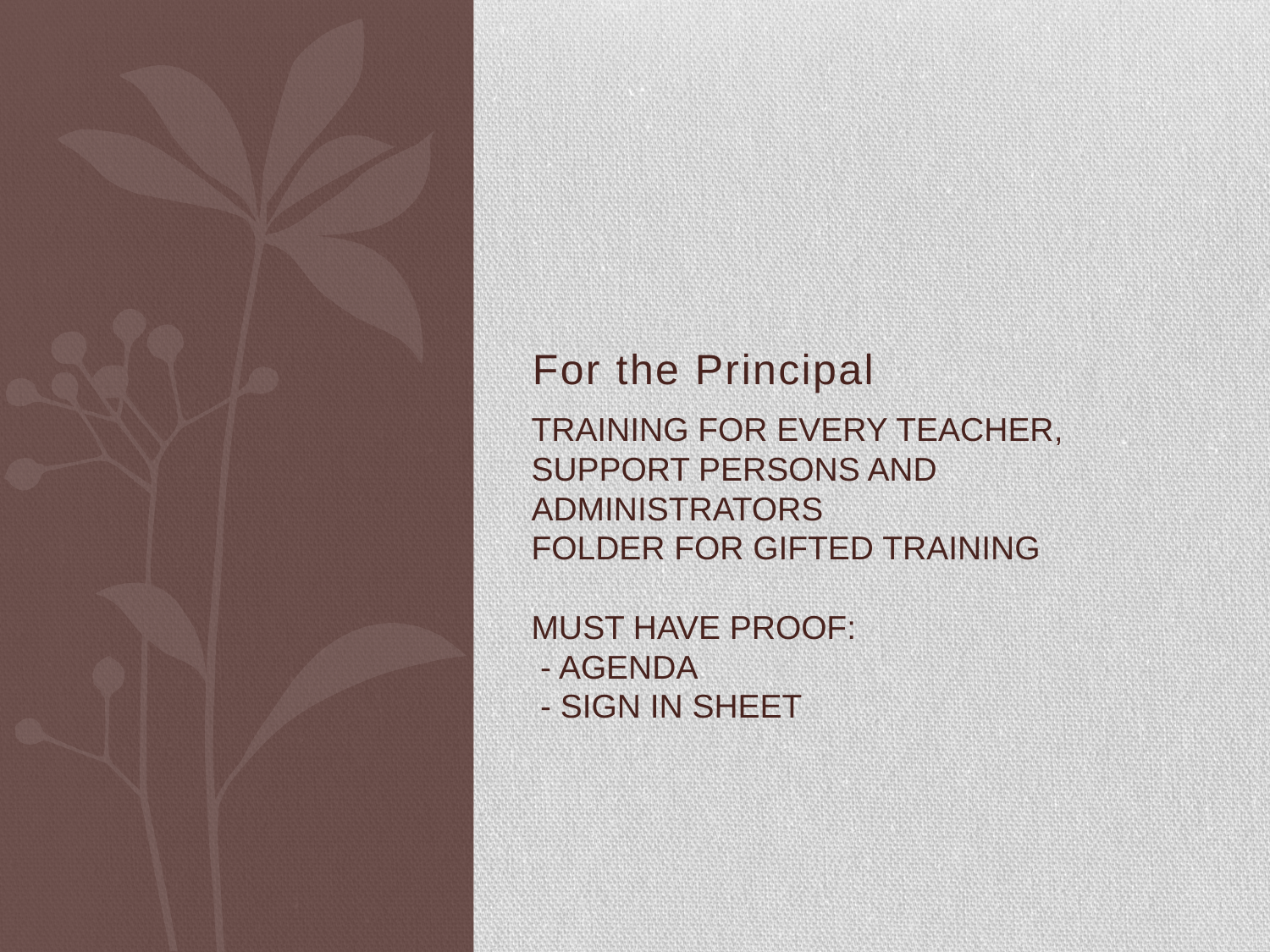

For the Principal
# Training for Every teacher, support persons and administrators folder for gifted training Must have proof: - Agenda - sign in sheet